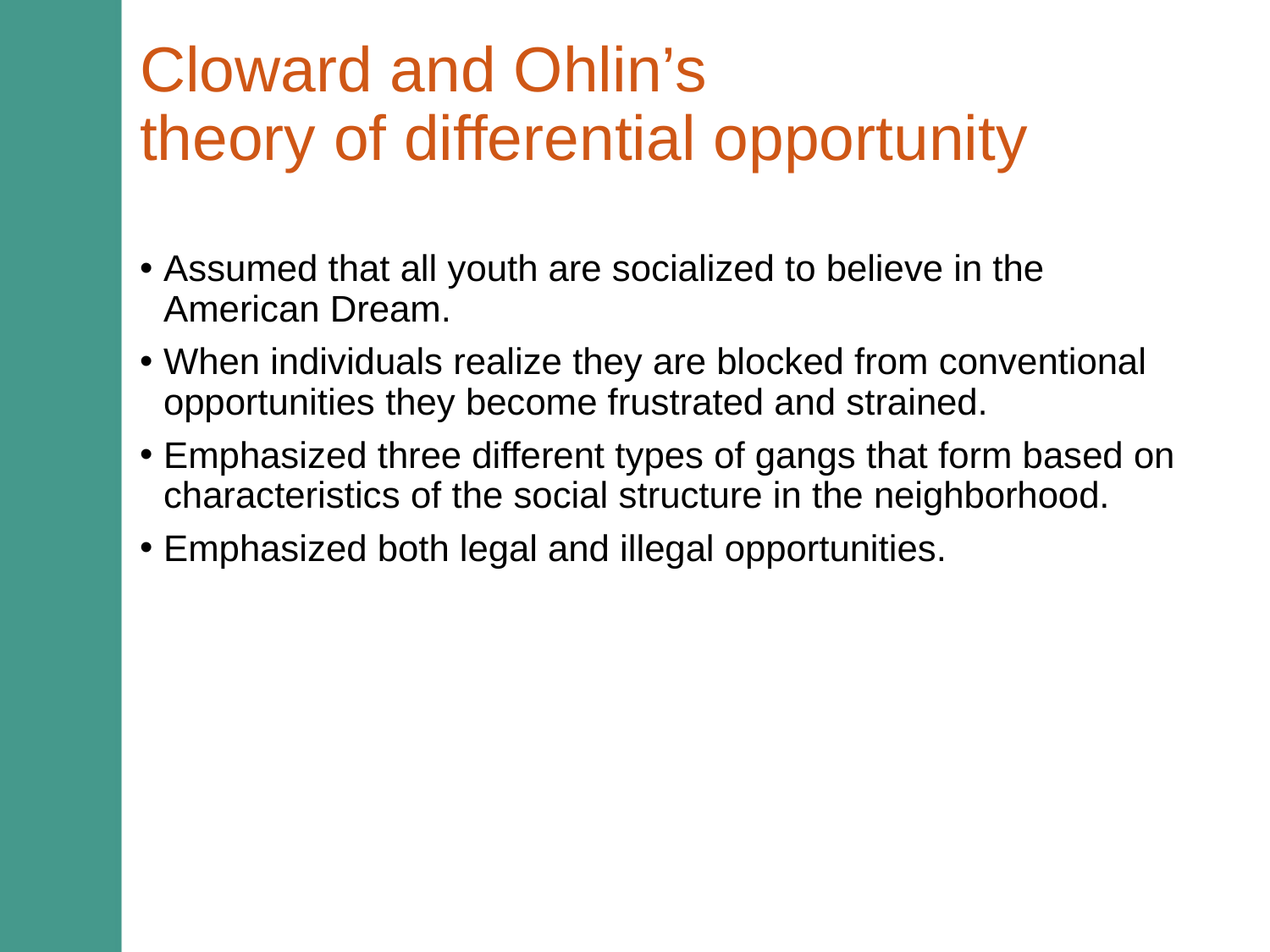

# Cloward and Ohlin’s theory of differential opportunity
Assumed that all youth are socialized to believe in the American Dream.
When individuals realize they are blocked from conventional opportunities they become frustrated and strained.
Emphasized three different types of gangs that form based on characteristics of the social structure in the neighborhood.
Emphasized both legal and illegal opportunities.